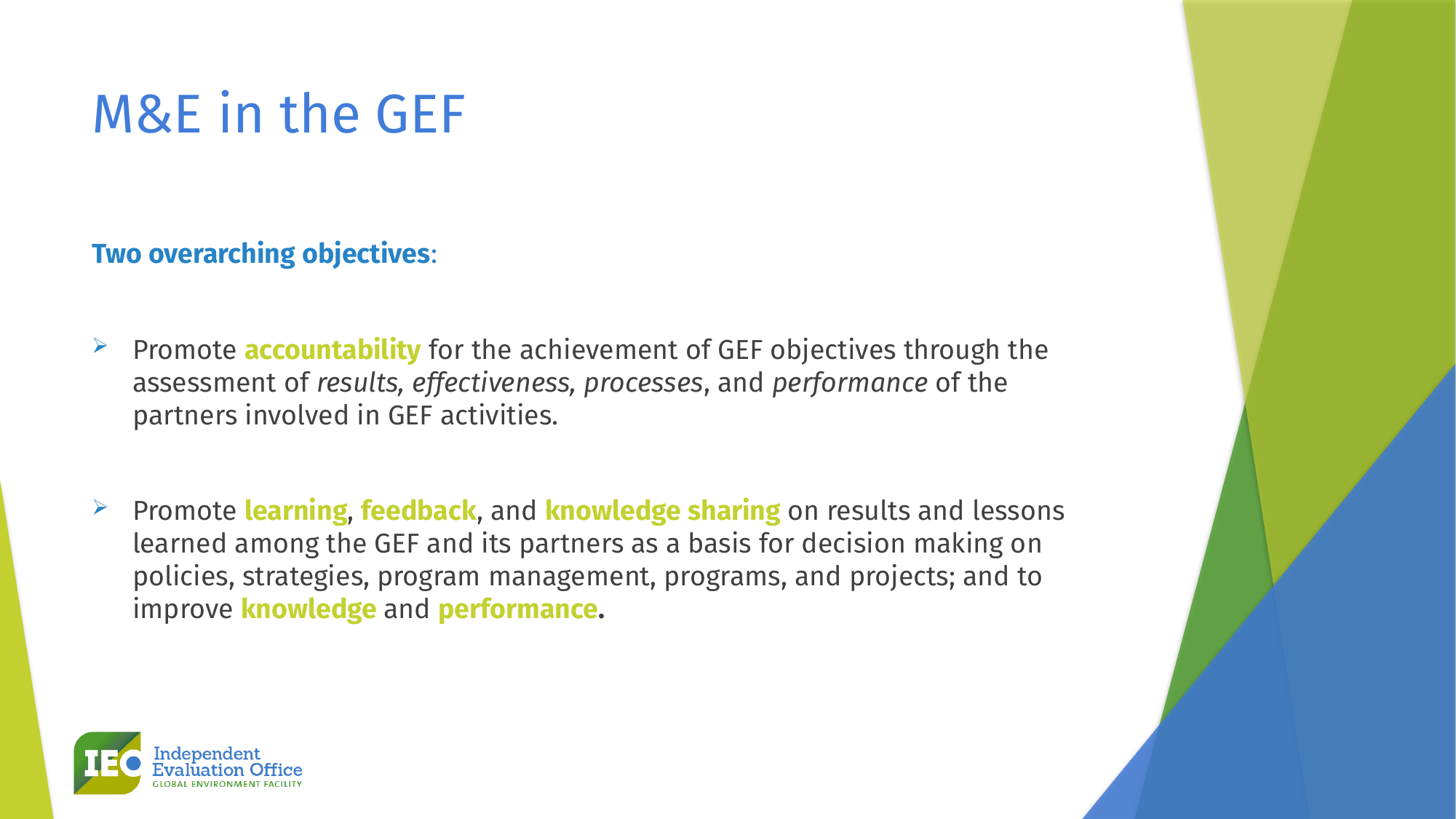

# M&E in the GEF
Two overarching objectives:

Promote accountability for the achievement of GEF objectives through the assessment of results, effectiveness, processes, and performance of the partners involved in GEF activities.

Promote learning, feedback, and knowledge sharing on results and lessons learned among the GEF and its partners as a basis for decision making on policies, strategies, program management, programs, and projects; and to improve knowledge and performance.